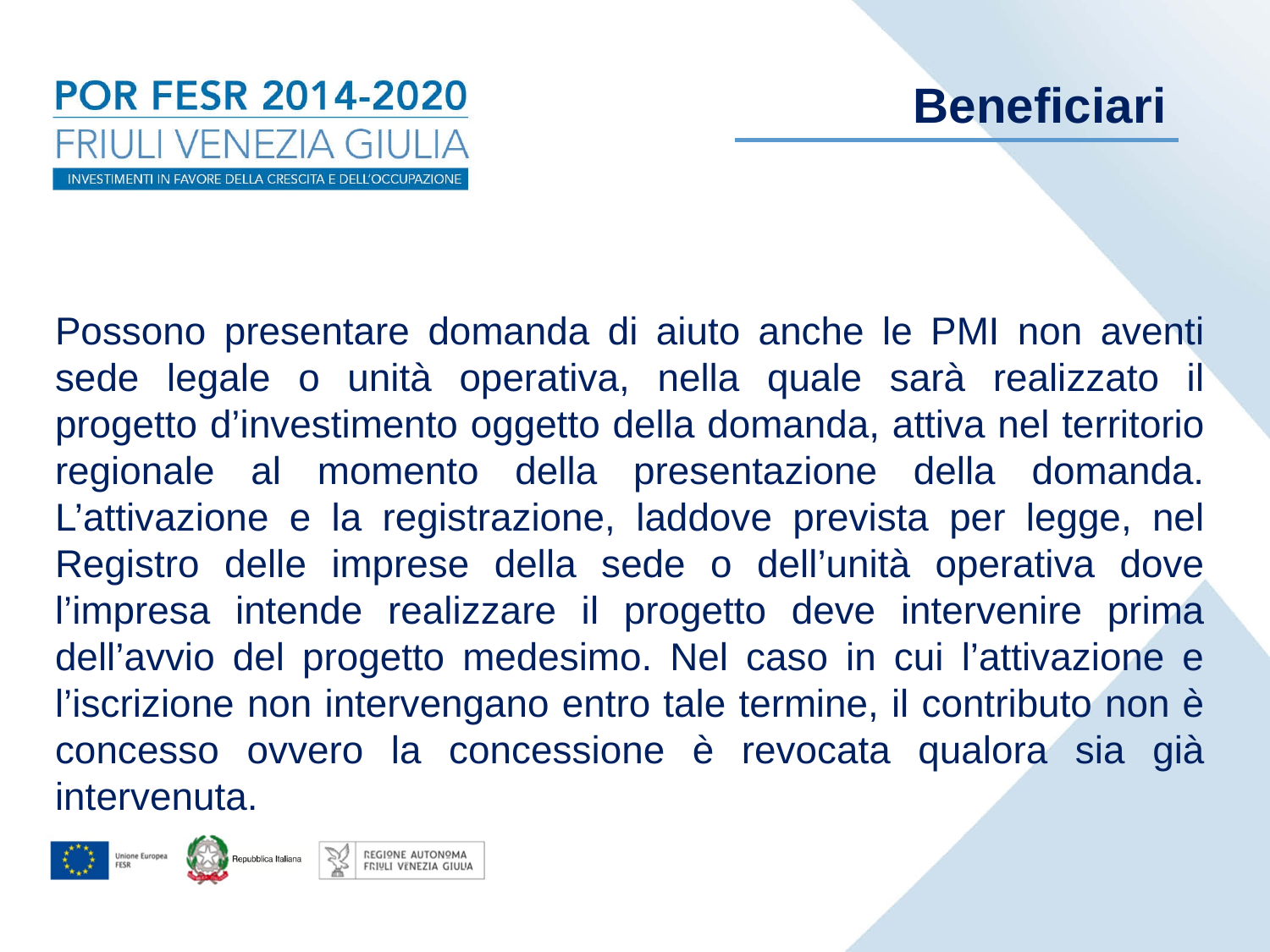

Beneficiari
Possono presentare domanda di aiuto anche le PMI non aventi sede legale o unità operativa, nella quale sarà realizzato il progetto d’investimento oggetto della domanda, attiva nel territorio regionale al momento della presentazione della domanda. L’attivazione e la registrazione, laddove prevista per legge, nel Registro delle imprese della sede o dell’unità operativa dove l’impresa intende realizzare il progetto deve intervenire prima dell’avvio del progetto medesimo. Nel caso in cui l’attivazione e l’iscrizione non intervengano entro tale termine, il contributo non è concesso ovvero la concessione è revocata qualora sia già intervenuta.